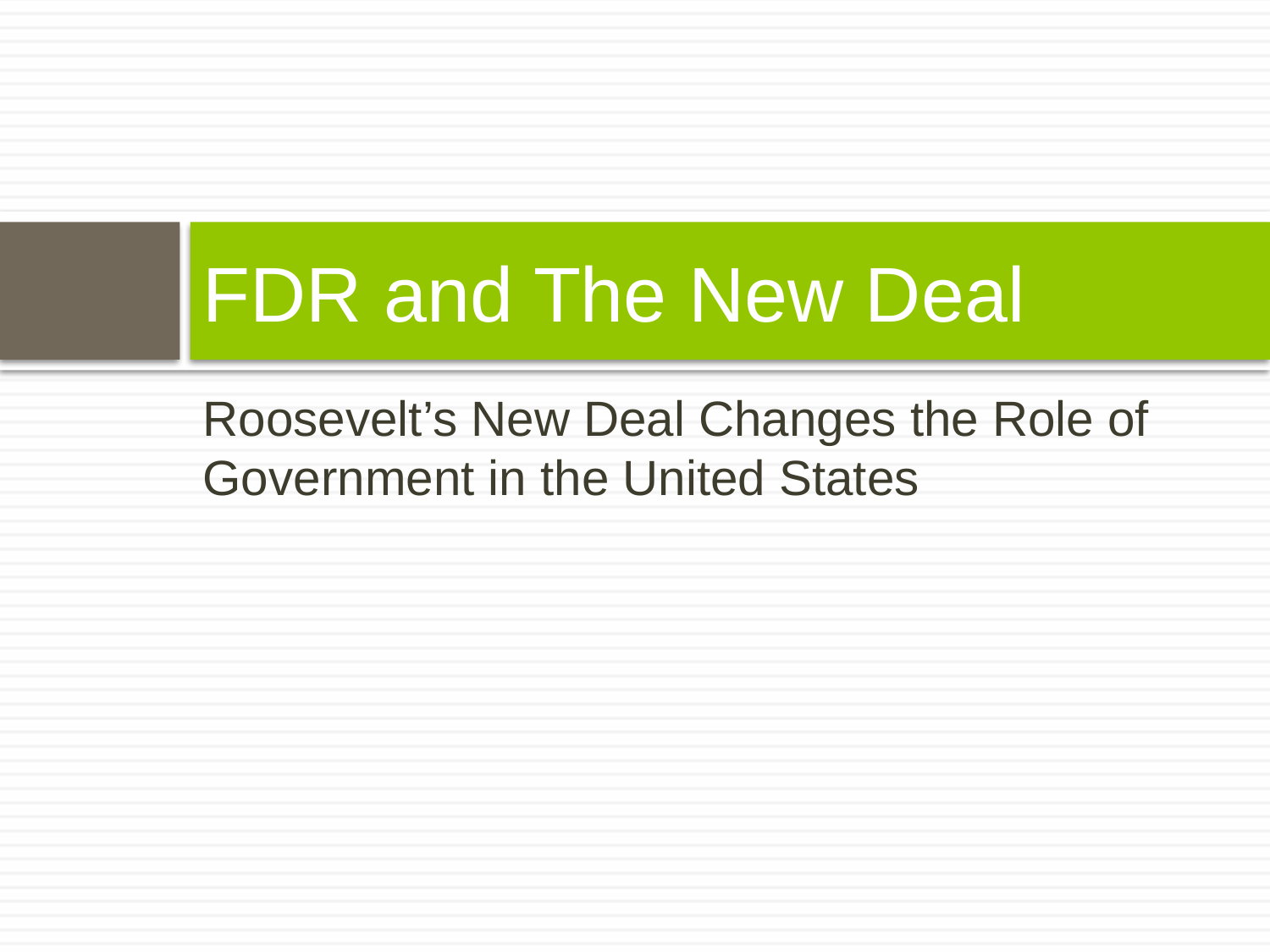

# FDR and The New Deal
Roosevelt’s New Deal Changes the Role of Government in the United States